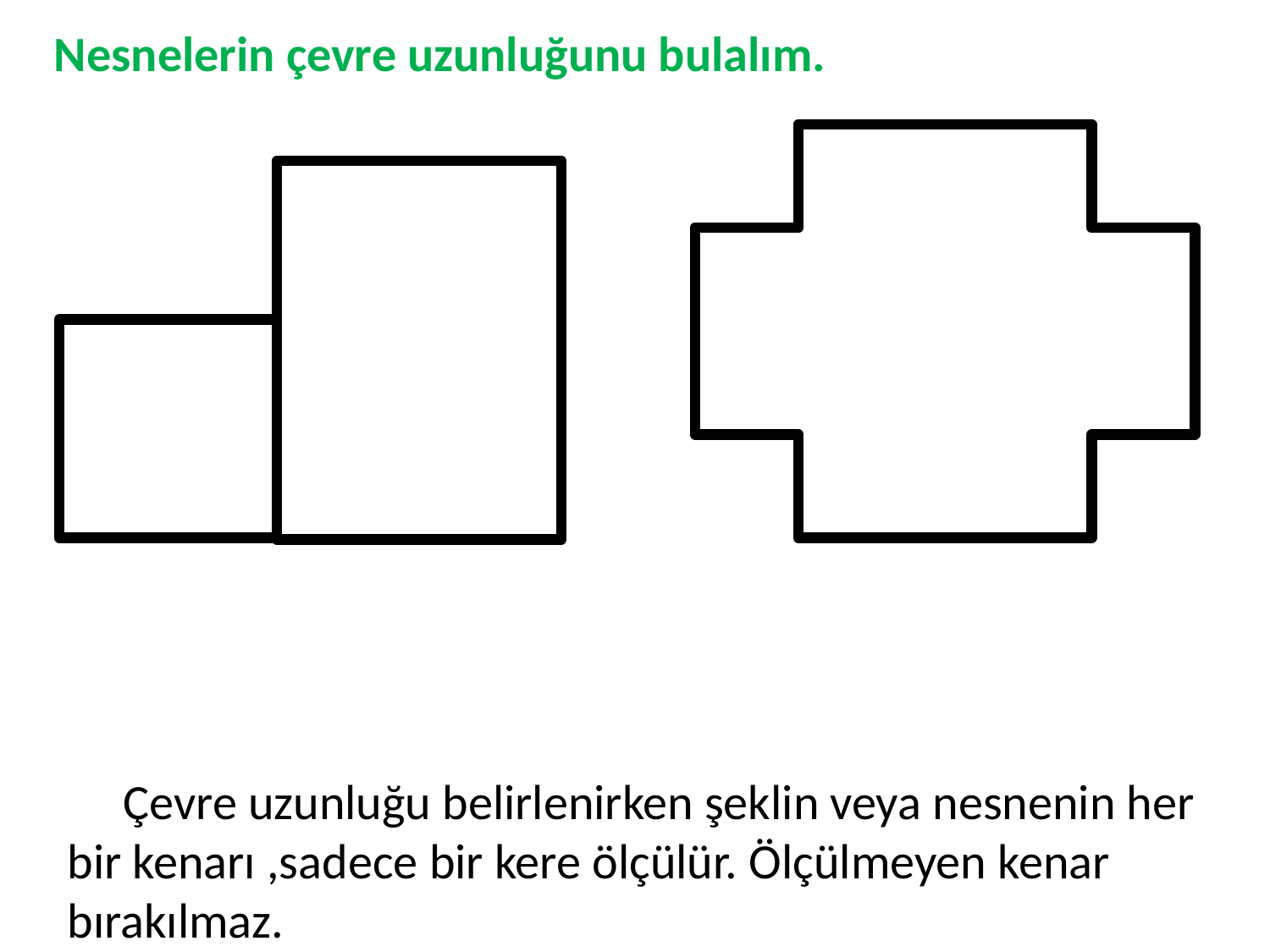

Nesnelerin çevre uzunluğunu bulalım.

     Çevre uzunluğu belirlenirken şeklin veya nesnenin her bir kenarı ,sadece bir kere ölçülür. Ölçülmeyen kenar bırakılmaz.